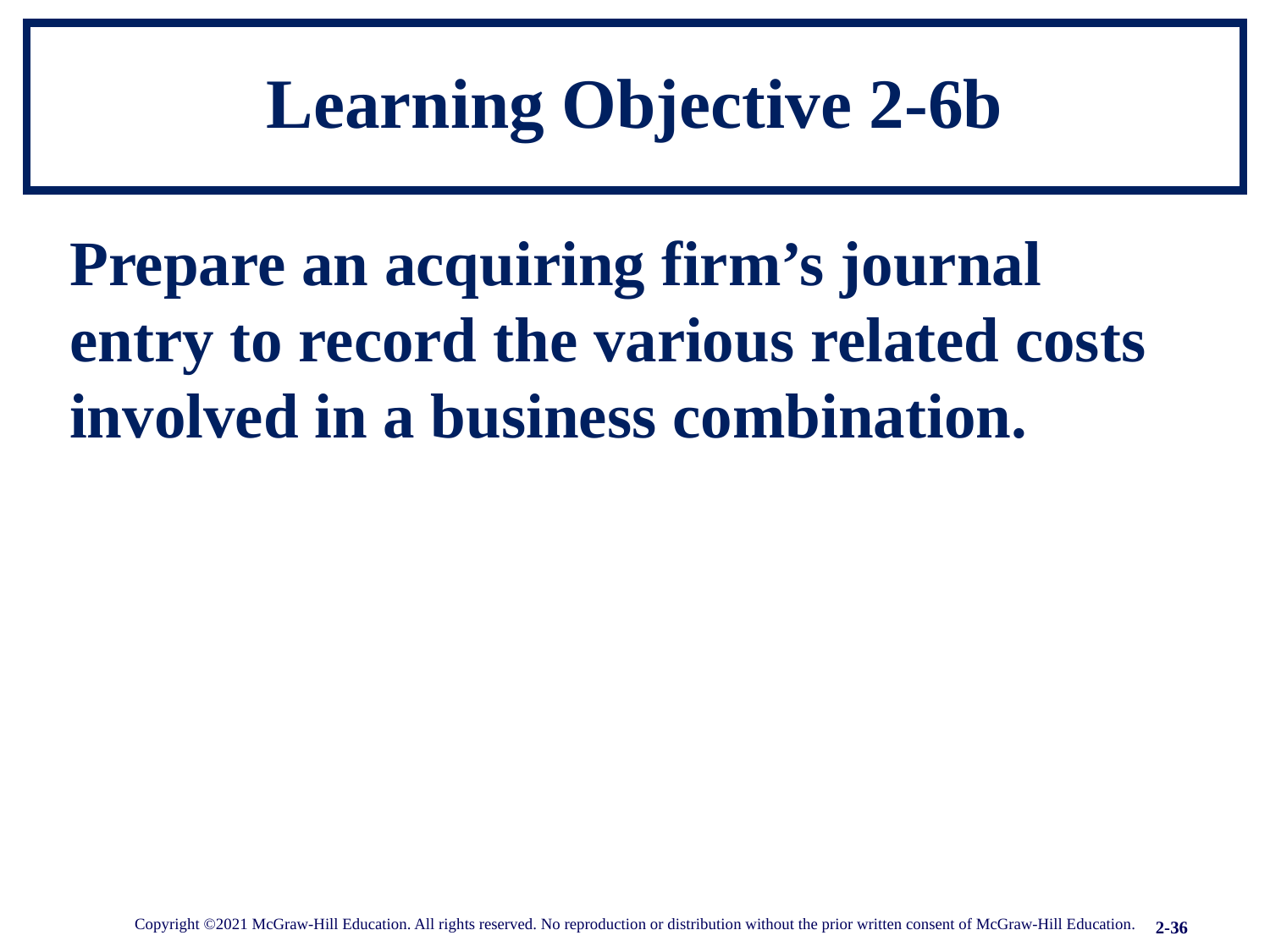

# Learning Objective 2-6b
Prepare an acquiring firm’s journal entry to record the various related costs involved in a business combination.
Copyright ©2021 McGraw-Hill Education. All rights reserved. No reproduction or distribution without the prior written consent of McGraw-Hill Education.
2-36